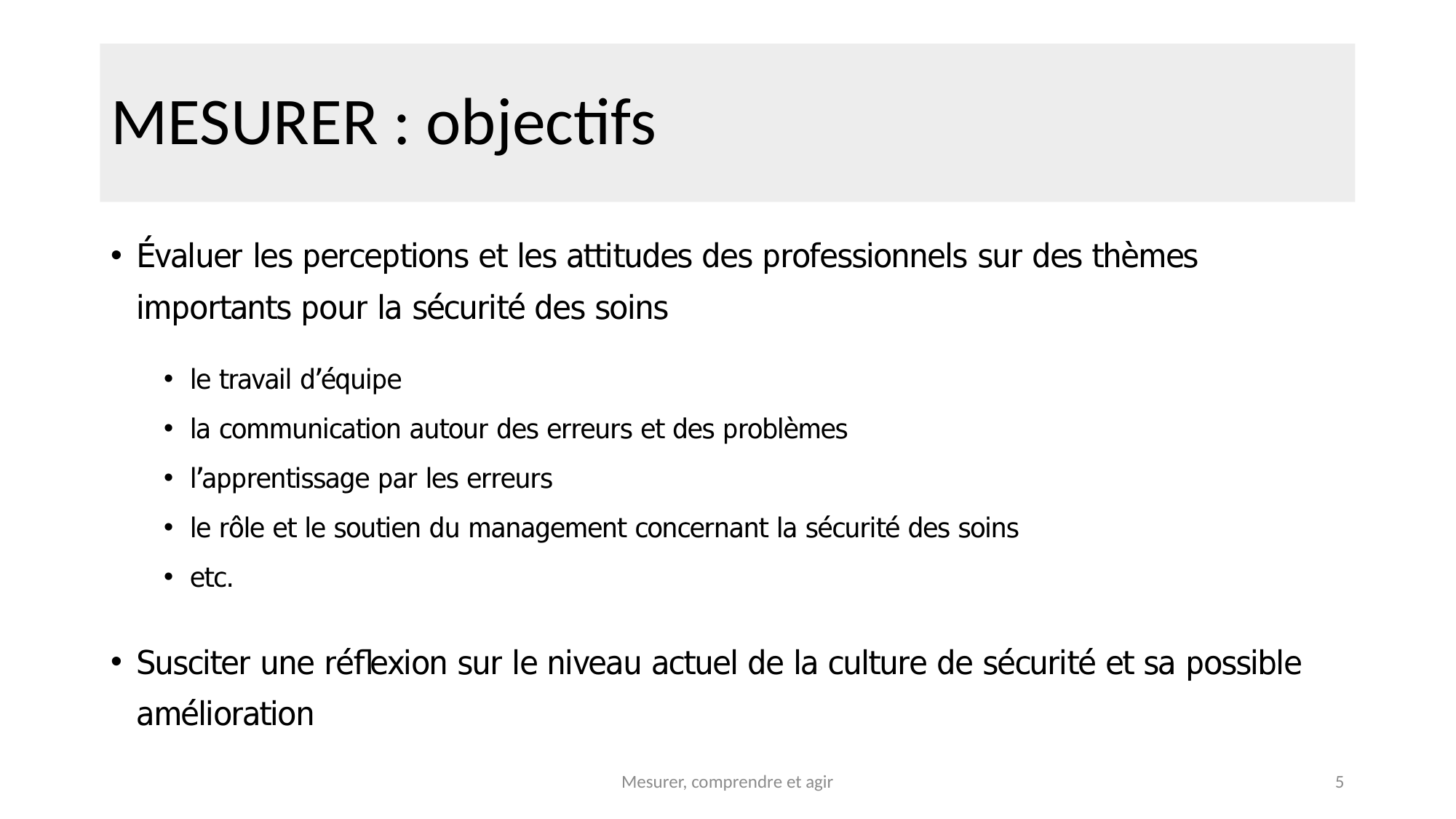

# MESURER : objectifs
Évaluer les perceptions et les attitudes des professionnels sur des thèmes importants pour la sécurité des soins

le travail d’équipe
la communication autour des erreurs et des problèmes
l’apprentissage par les erreurs
le rôle et le soutien du management concernant la sécurité des soins
etc.

Susciter une réflexion sur le niveau actuel de la culture de sécurité et sa possible amélioration
Mesurer, comprendre et agir
5